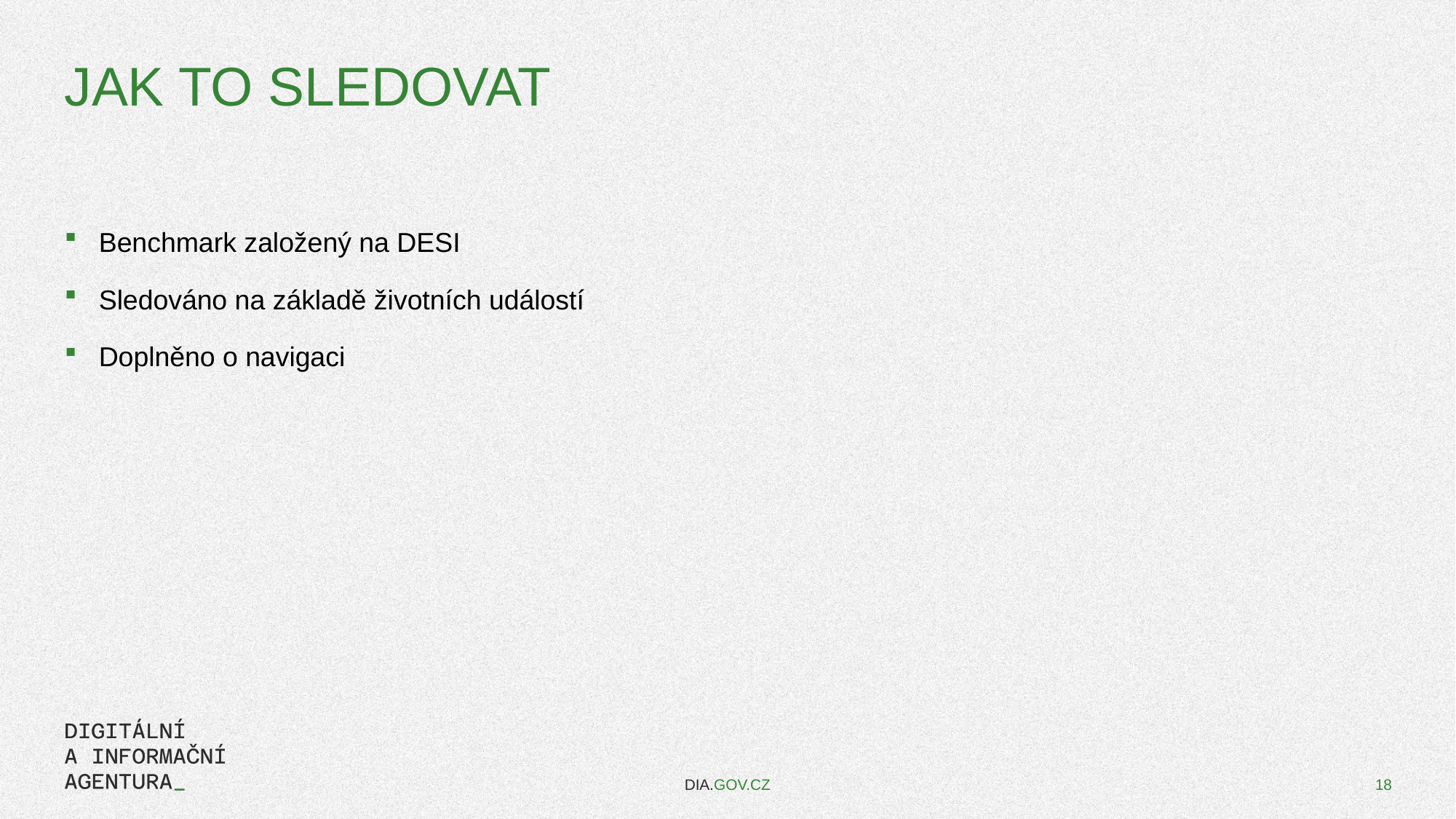

# Jak to sledovat
Benchmark založený na DESI
Sledováno na základě životních událostí
Doplněno o navigaci
DIA.GOV.CZ
18